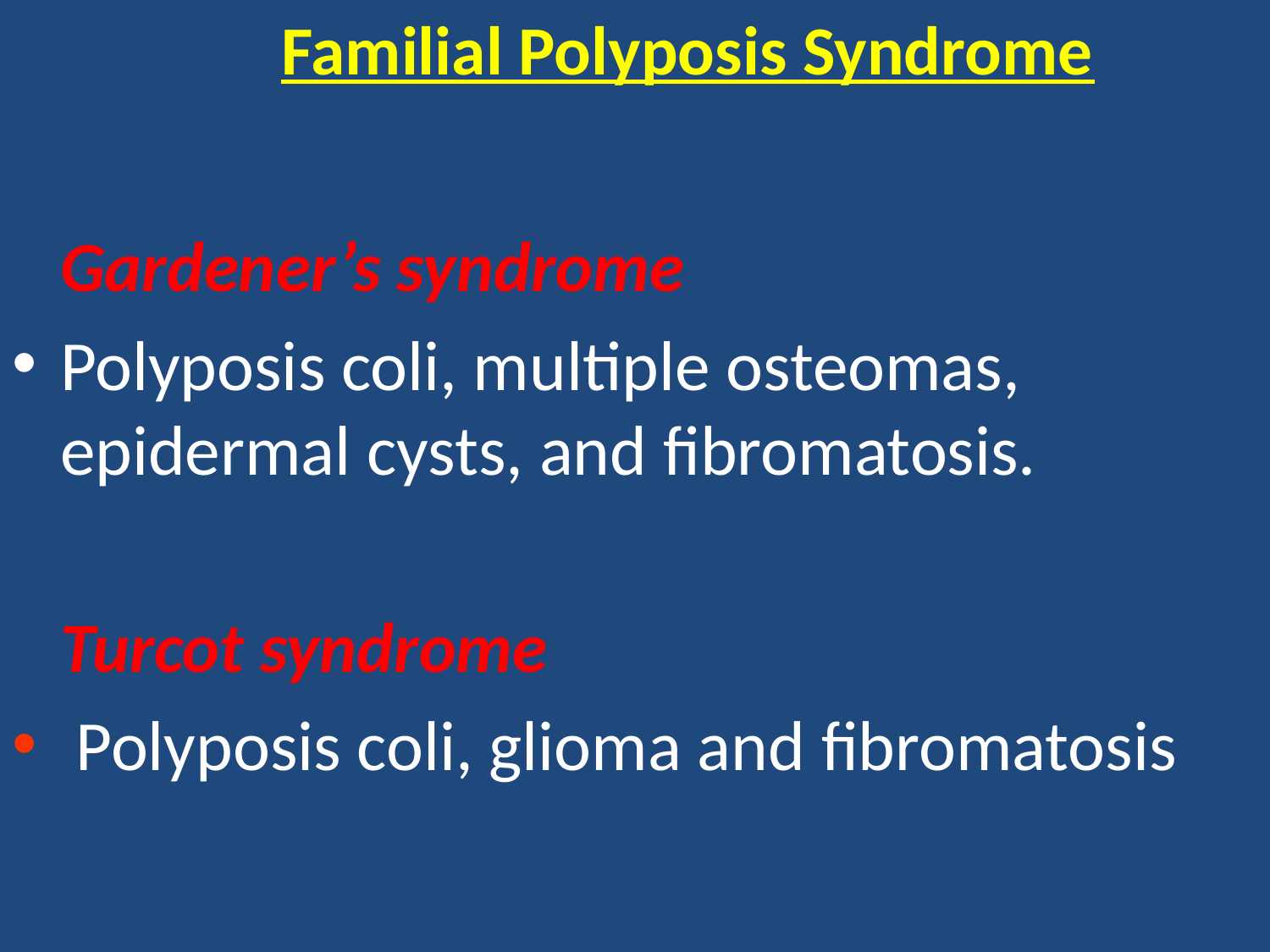

# Familial Polyposis Syndrome

	Gardener’s syndrome
Polyposis coli, multiple osteomas, epidermal cysts, and fibromatosis.

	Turcot syndrome
 Polyposis coli, glioma and fibromatosis